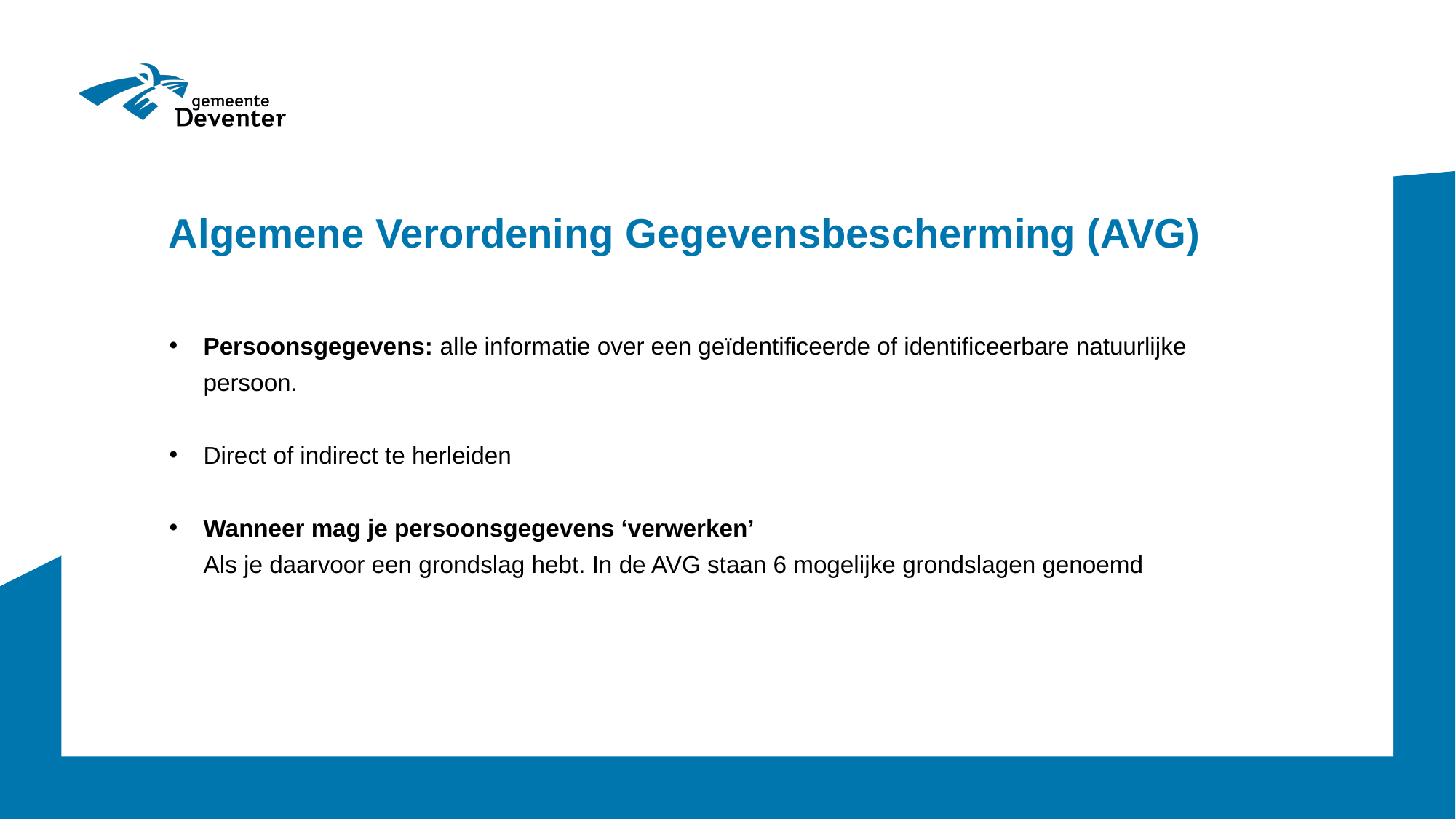

Algemene Verordening Gegevensbescherming (AVG)
Persoonsgegevens: alle informatie over een geïdentificeerde of identificeerbare natuurlijke persoon.

Direct of indirect te herleiden

Wanneer mag je persoonsgegevens ‘verwerken’
Als je daarvoor een grondslag hebt. In de AVG staan 6 mogelijke grondslagen genoemd